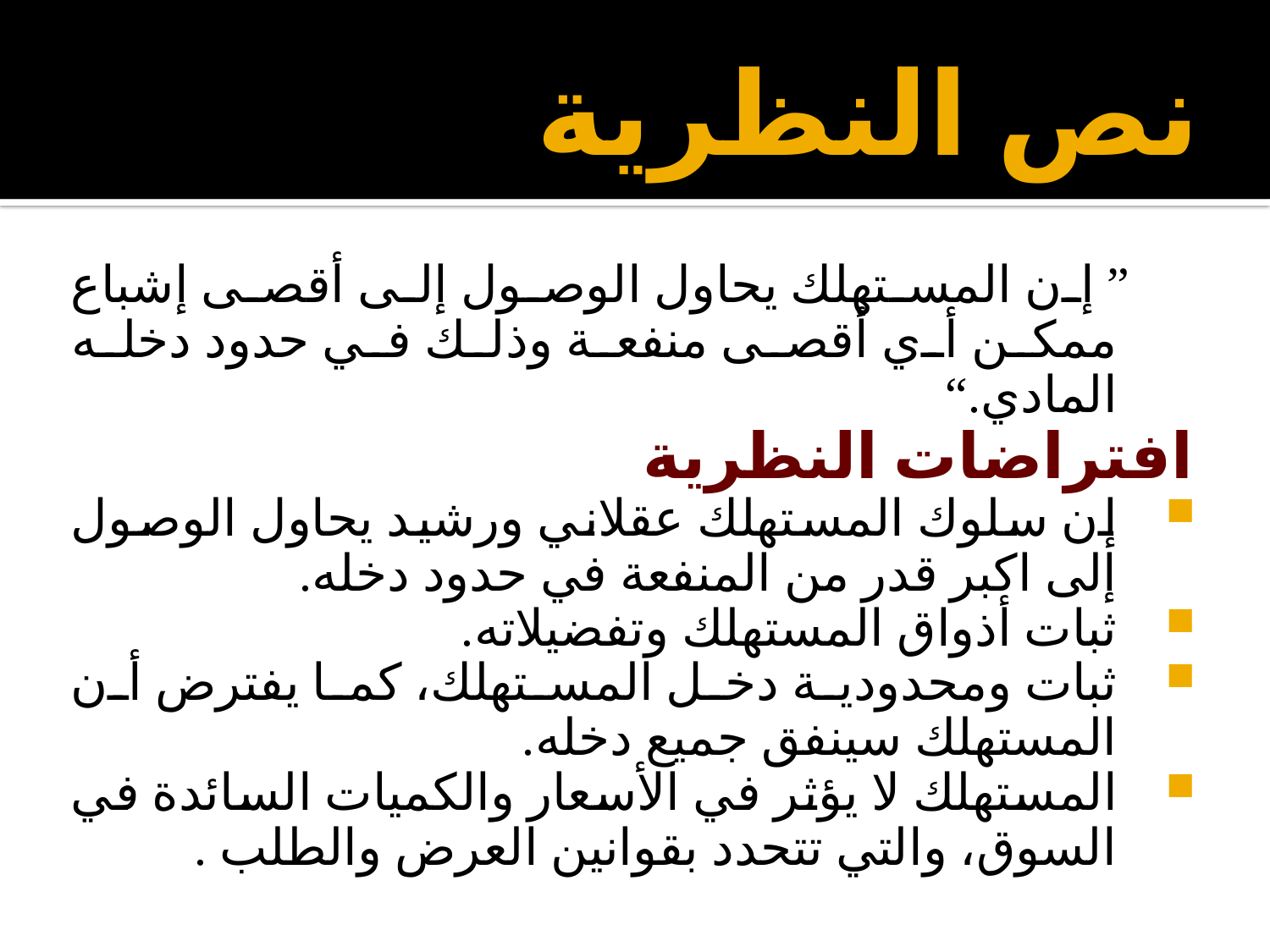

# نص النظرية
     ” إن المستهلك يحاول الوصول إلى أقصى إشباع ممكن أي أقصى منفعة وذلك في حدود دخله المادي.“
افتراضات النظرية
إن سلوك المستهلك عقلاني ورشيد يحاول الوصول إلى اكبر قدر من المنفعة في حدود دخله.
ثبات أذواق المستهلك وتفضيلاته.
ثبات ومحدودية دخل المستهلك، كما يفترض أن المستهلك سينفق جميع دخله.
المستهلك لا يؤثر في الأسعار والكميات السائدة في السوق، والتي تتحدد بقوانين العرض والطلب .